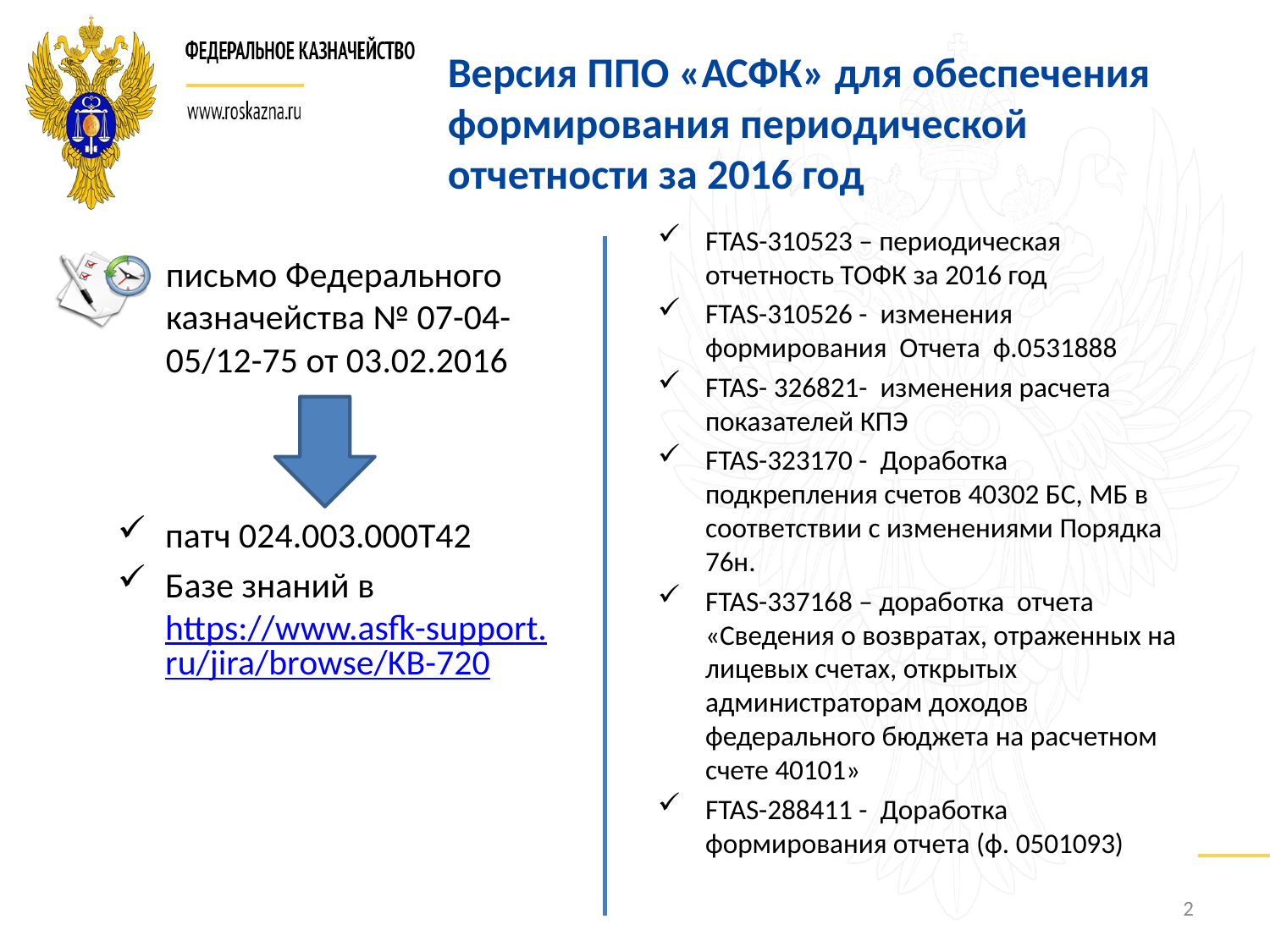

# Версия ППО «АСФК» для обеспечения формирования периодической отчетности за 2016 год
FTAS-310523 – периодическая отчетность ТОФК за 2016 год
FTAS-310526 -  изменения формирования  Отчета  ф.0531888
FTAS- 326821-  изменения расчета показателей КПЭ
FTAS-323170 -  Доработка подкрепления счетов 40302 БС, МБ в соответствии с изменениями Порядка 76н.
FTAS-337168 – доработка  отчета «Сведения о возвратах, отраженных на лицевых счетах, открытых администраторам доходов федерального бюджета на расчетном счете 40101»
FTAS-288411 -  Доработка формирования отчета (ф. 0501093)

письмо Федерального казначейства № 07-04-05/12-75 от 03.02.2016

патч 024.003.000Т42
Базе знаний в https://www.asfk-support.ru/jira/browse/KB-720
2